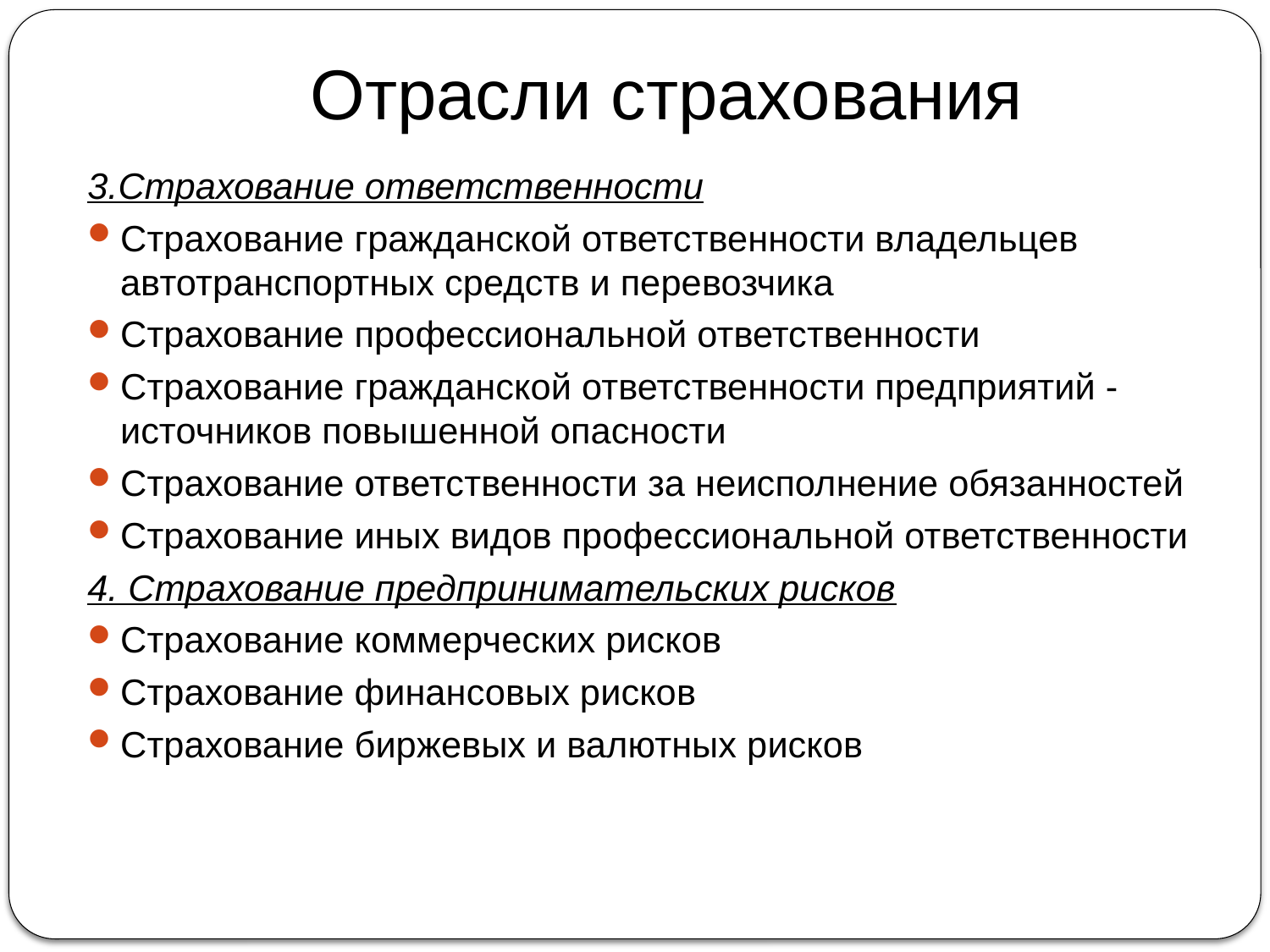

# Отрасли страхования
3.Страхование ответственности
Страхование гражданской ответственности владельцев автотранспортных средств и перевозчика
Страхование профессиональной ответственности
Страхование гражданской ответственности предприятий -источников повышенной опасности
Страхование ответственности за неисполнение обязанностей
Страхование иных видов профессиональной ответственности
4. Страхование предпринимательских рисков
Страхование коммерческих рисков
Страхование финансовых рисков
Страхование биржевых и валютных рисков